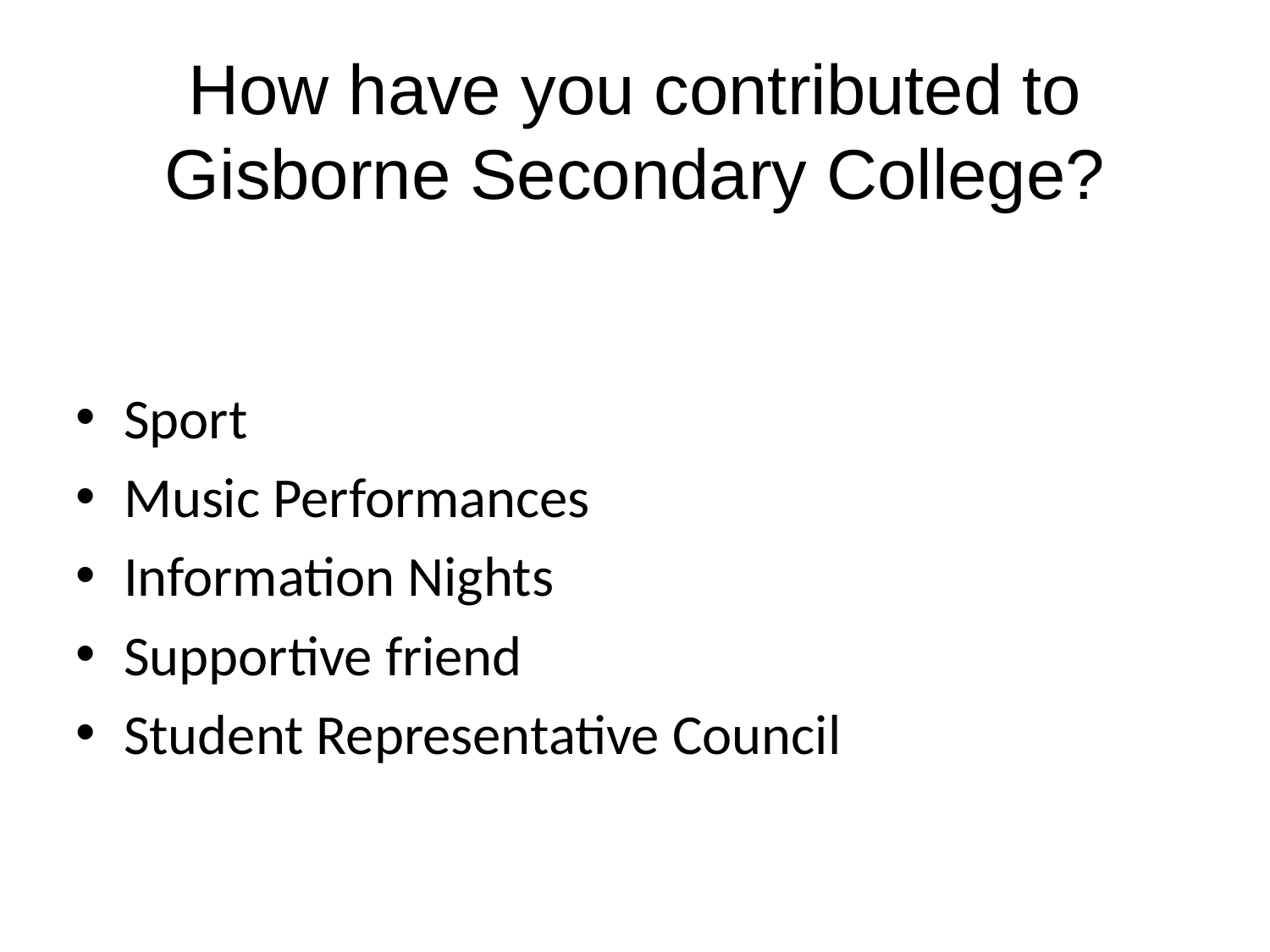

How have you contributed to Gisborne Secondary College?
Sport
Music Performances
Information Nights
Supportive friend
Student Representative Council